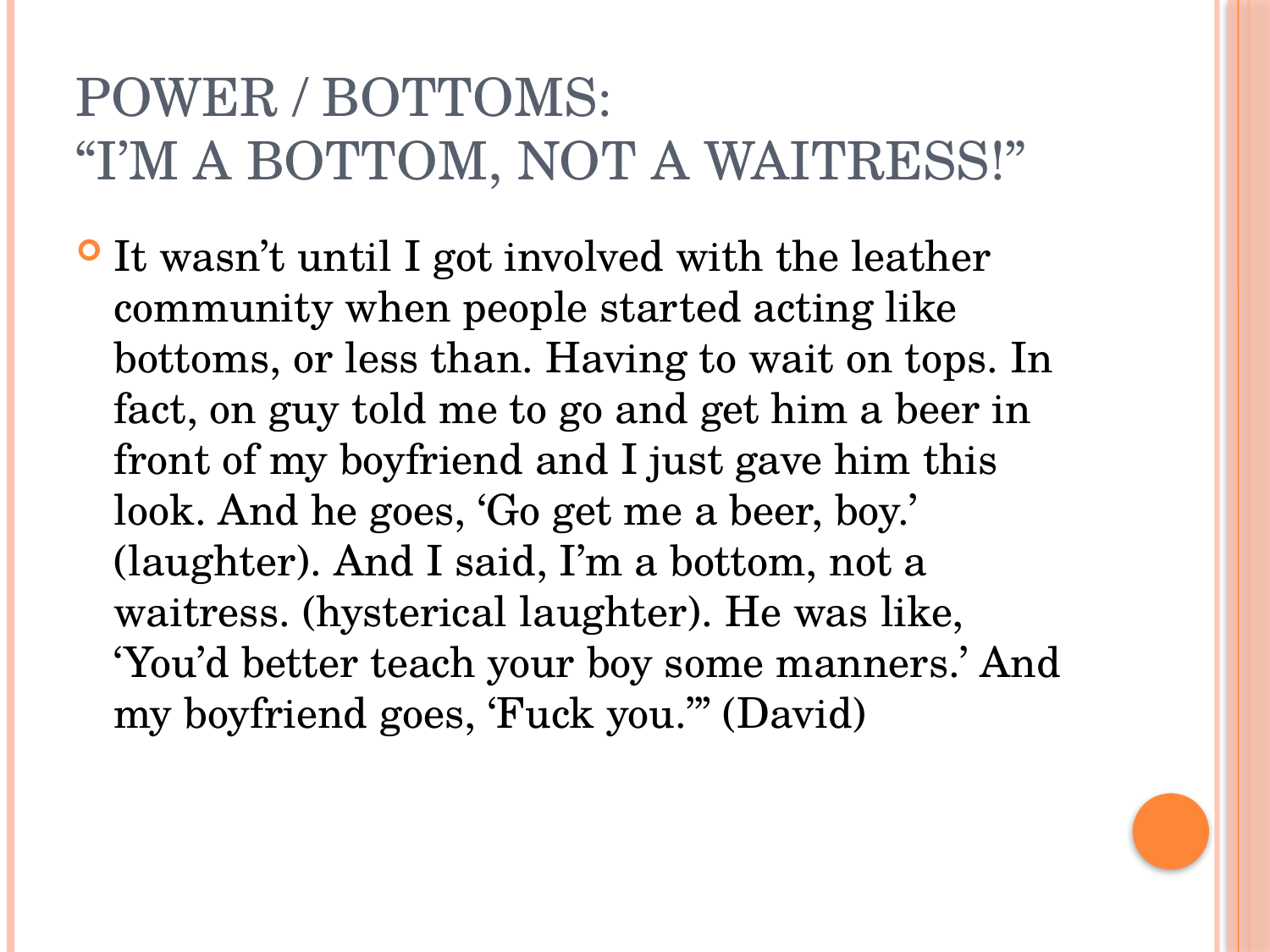

# Power / Bottoms: “I’m a Bottom, Not a Waitress!”
It wasn’t until I got involved with the leather community when people started acting like bottoms, or less than. Having to wait on tops. In fact, on guy told me to go and get him a beer in front of my boyfriend and I just gave him this look. And he goes, ‘Go get me a beer, boy.’ (laughter). And I said, I’m a bottom, not a waitress. (hysterical laughter). He was like, ‘You’d better teach your boy some manners.’ And my boyfriend goes, ‘Fuck you.’” (David)